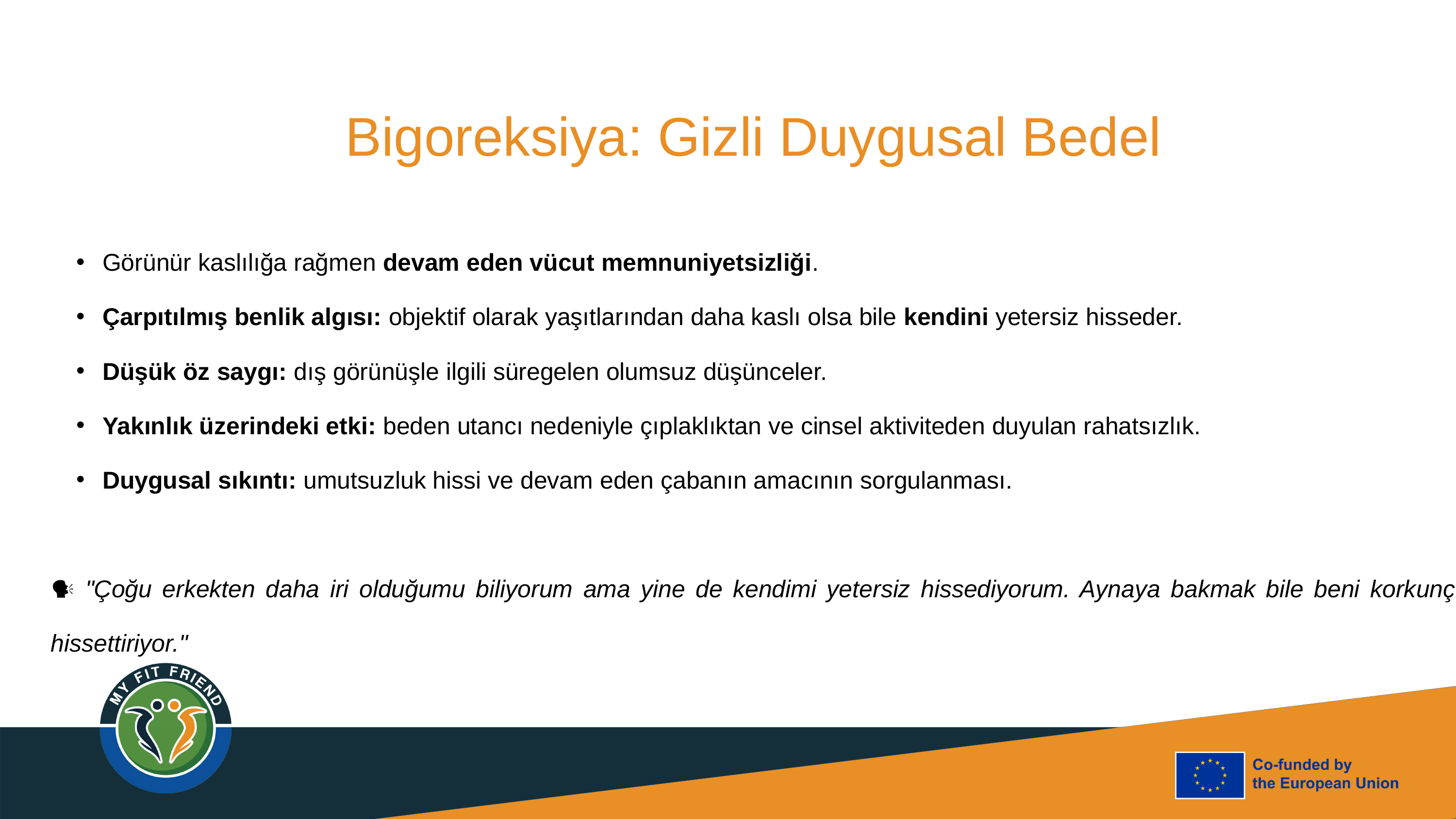

Bigoreksiya: Gizli Duygusal Bedel

Görünür kaslılığa rağmen devam eden vücut memnuniyetsizliği.
Çarpıtılmış benlik algısı: objektif olarak yaşıtlarından daha kaslı olsa bile kendini yetersiz hisseder.
Düşük öz saygı: dış görünüşle ilgili süregelen olumsuz düşünceler.
Yakınlık üzerindeki etki: beden utancı nedeniyle çıplaklıktan ve cinsel aktiviteden duyulan rahatsızlık.
Duygusal sıkıntı: umutsuzluk hissi ve devam eden çabanın amacının sorgulanması.

🗣 "Çoğu erkekten daha iri olduğumu biliyorum ama yine de kendimi yetersiz hissediyorum. Aynaya bakmak bile beni korkunç hissettiriyor."